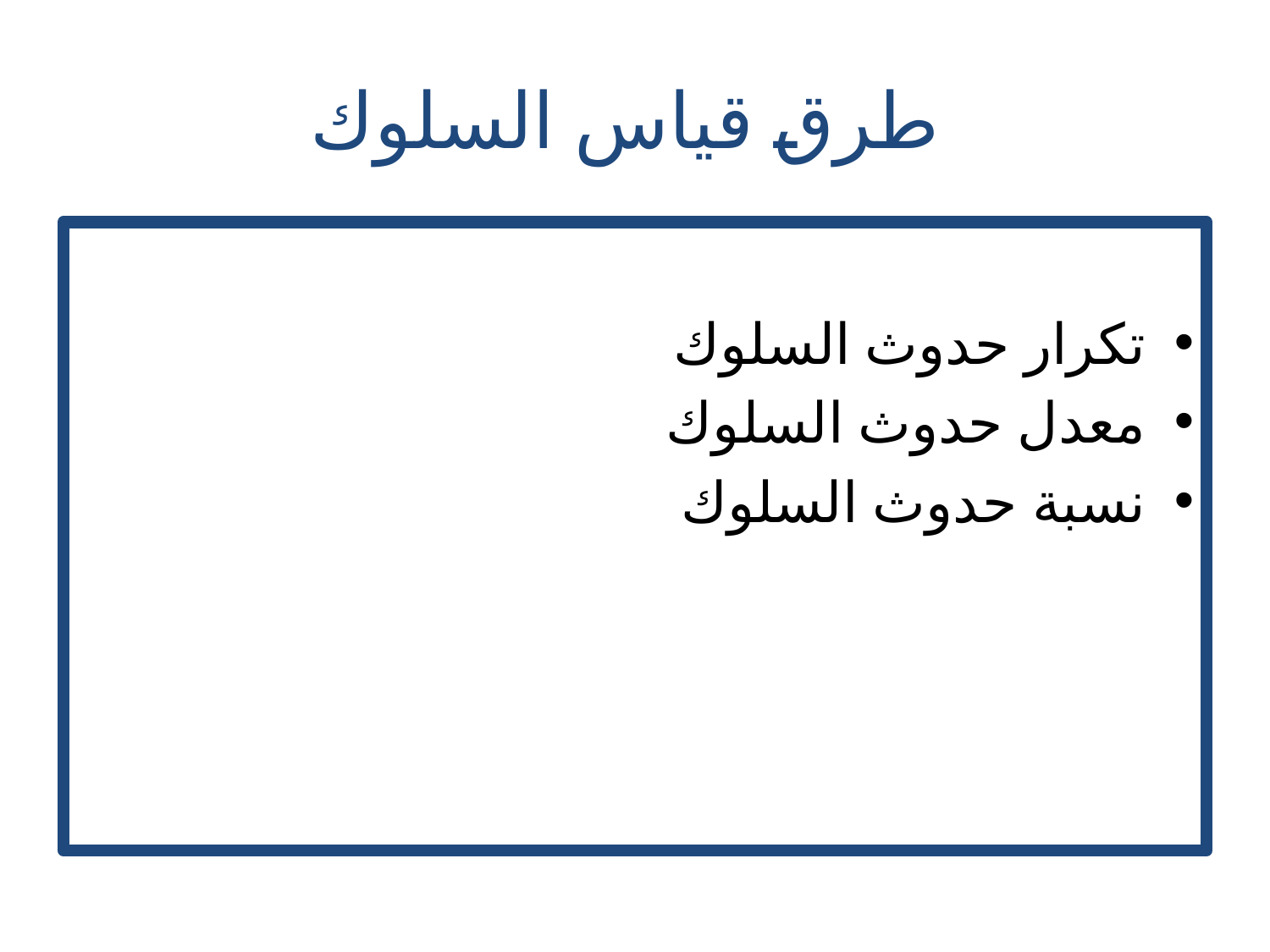

# طرق قياس السلوك

تكرار حدوث السلوك
معدل حدوث السلوك
نسبة حدوث السلوك